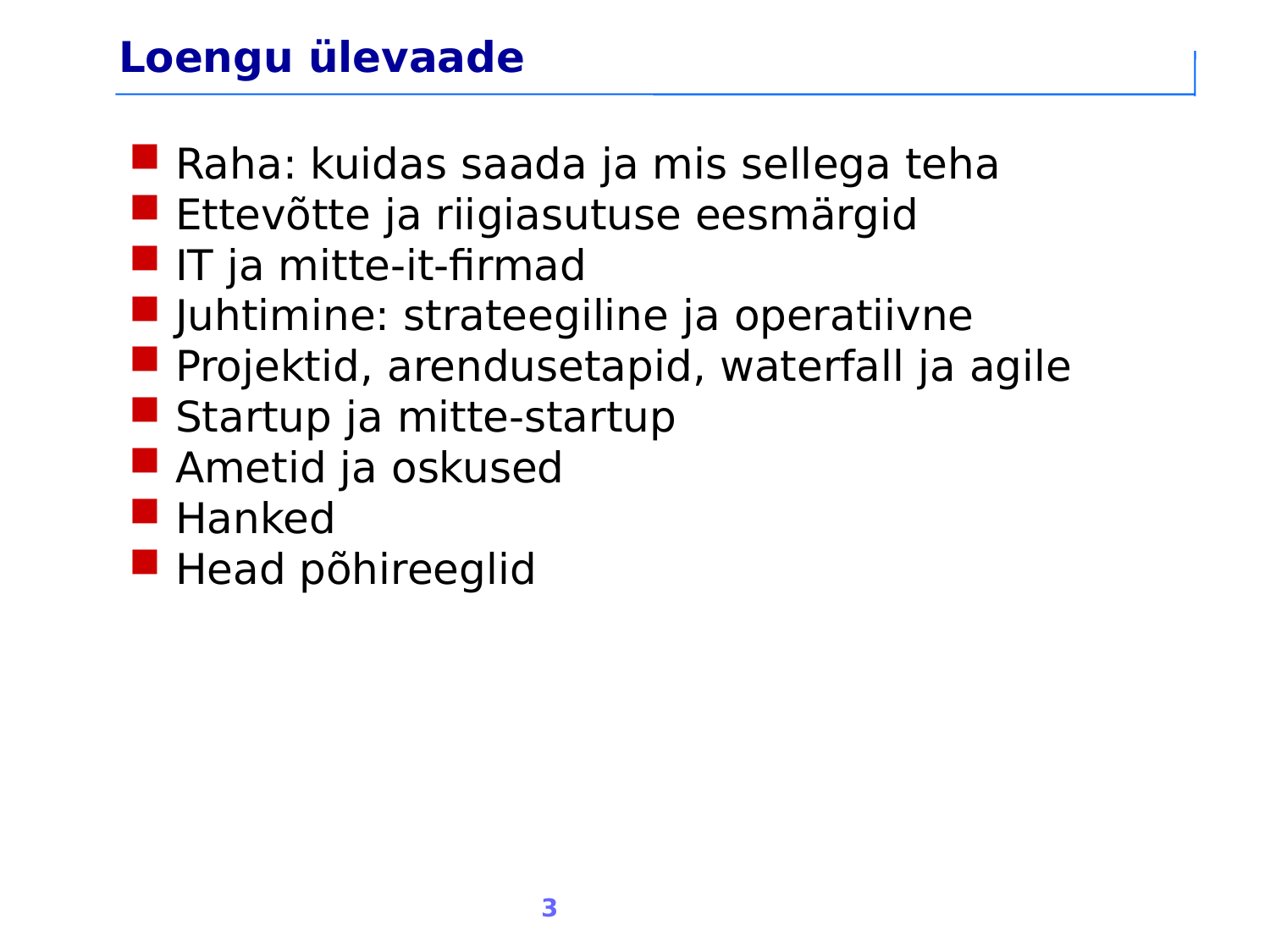

Loengu ülevaade

Raha: kuidas saada ja mis sellega teha
Ettevõtte ja riigiasutuse eesmärgid
IT ja mitte-it-firmad
Juhtimine: strateegiline ja operatiivne
Projektid, arendusetapid, waterfall ja agile
Startup ja mitte-startup
Ametid ja oskused
Hanked
Head põhireeglid